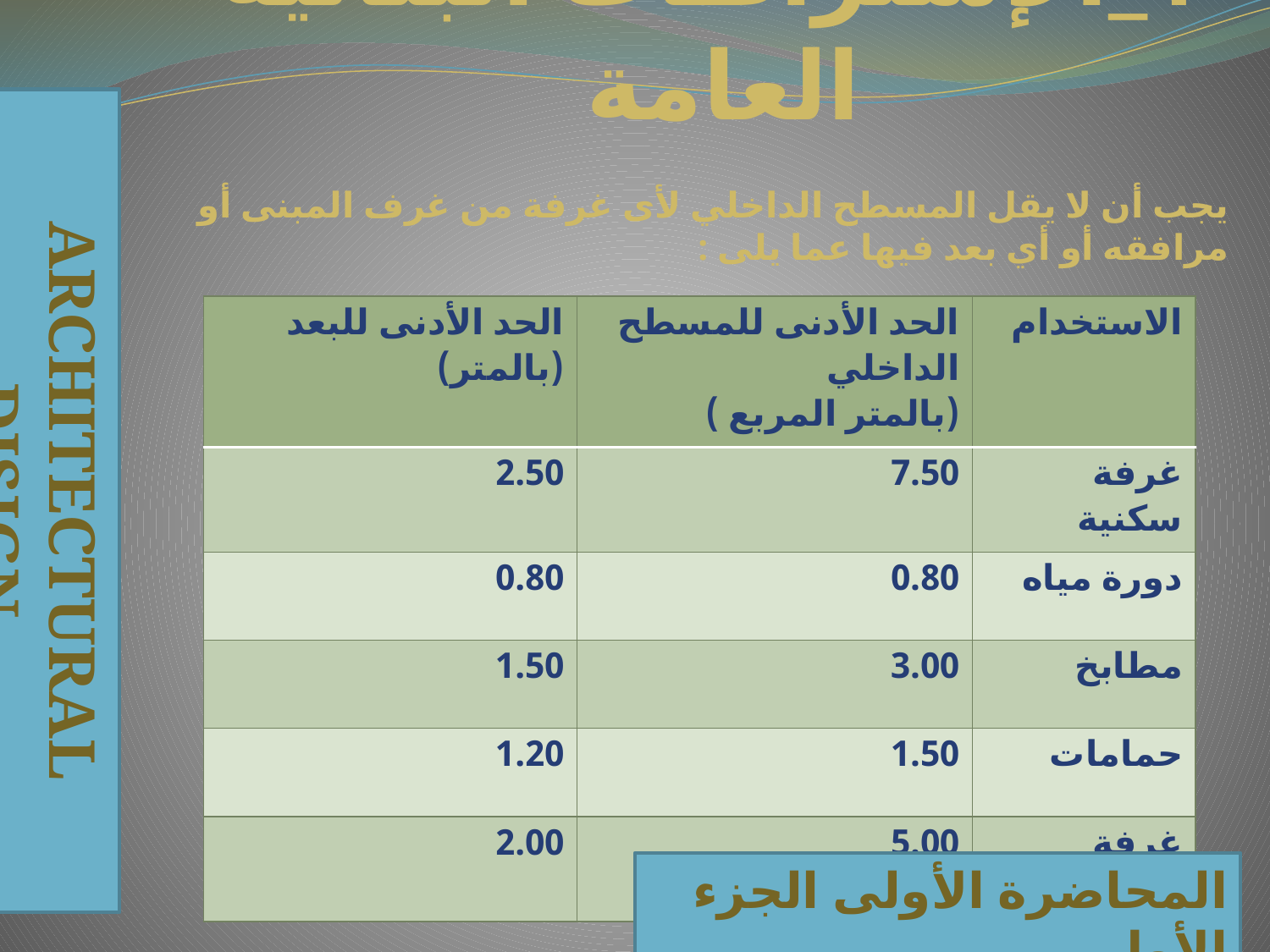

# 1_الإشتراطات البنائية العامة
يجب أن لا يقل المسطح الداخلي لأى غرفة من غرف المبنى أو مرافقه أو أي بعد فيها عما يلى :

| الحد الأدنى للبعد (بالمتر) | الحد الأدنى للمسطح الداخلي (بالمتر المربع ) | الاستخدام |
| --- | --- | --- |
| 2.50 | 7.50 | غرفة سكنية |
| 0.80 | 0.80 | دورة مياه |
| 1.50 | 3.00 | مطابخ |
| 1.20 | 1.50 | حمامات |
| 2.00 | 5.00 | غرفة الحارس |
Architectural Disign
المحاضرة الأولى الجزء الأول